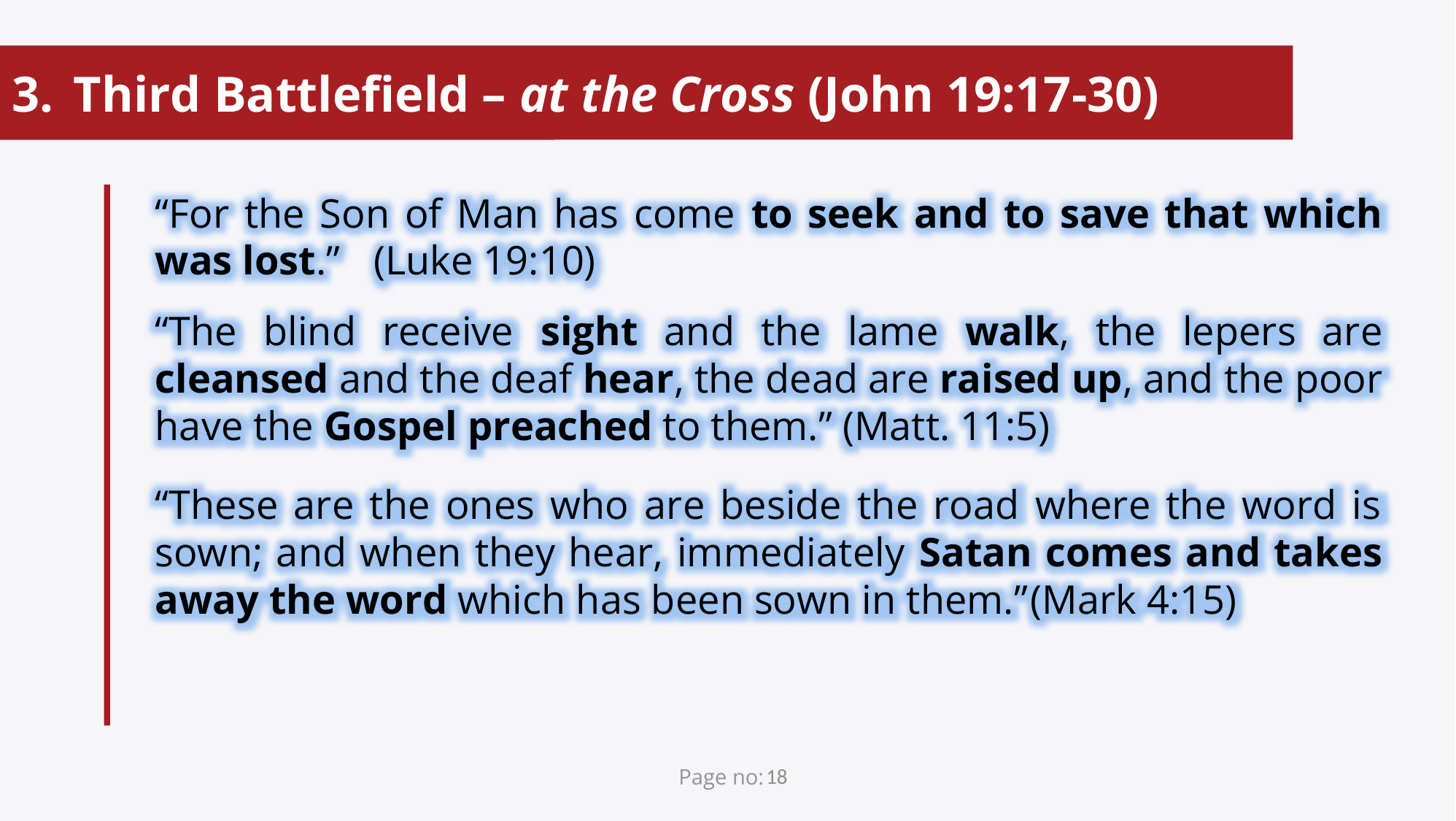

Third Battlefield – at the Cross (John 19:17-30)
“For the Son of Man has come to seek and to save that which was lost.”	(Luke 19:10)
“The blind receive sight and the lame walk, the lepers are cleansed and the deaf hear, the dead are raised up, and the poor have the Gospel preached to them.” (Matt. 11:5)
“These are the ones who are beside the road where the word is sown; and when they hear, immediately Satan comes and takes away the word which has been sown in them.”	(Mark 4:15)